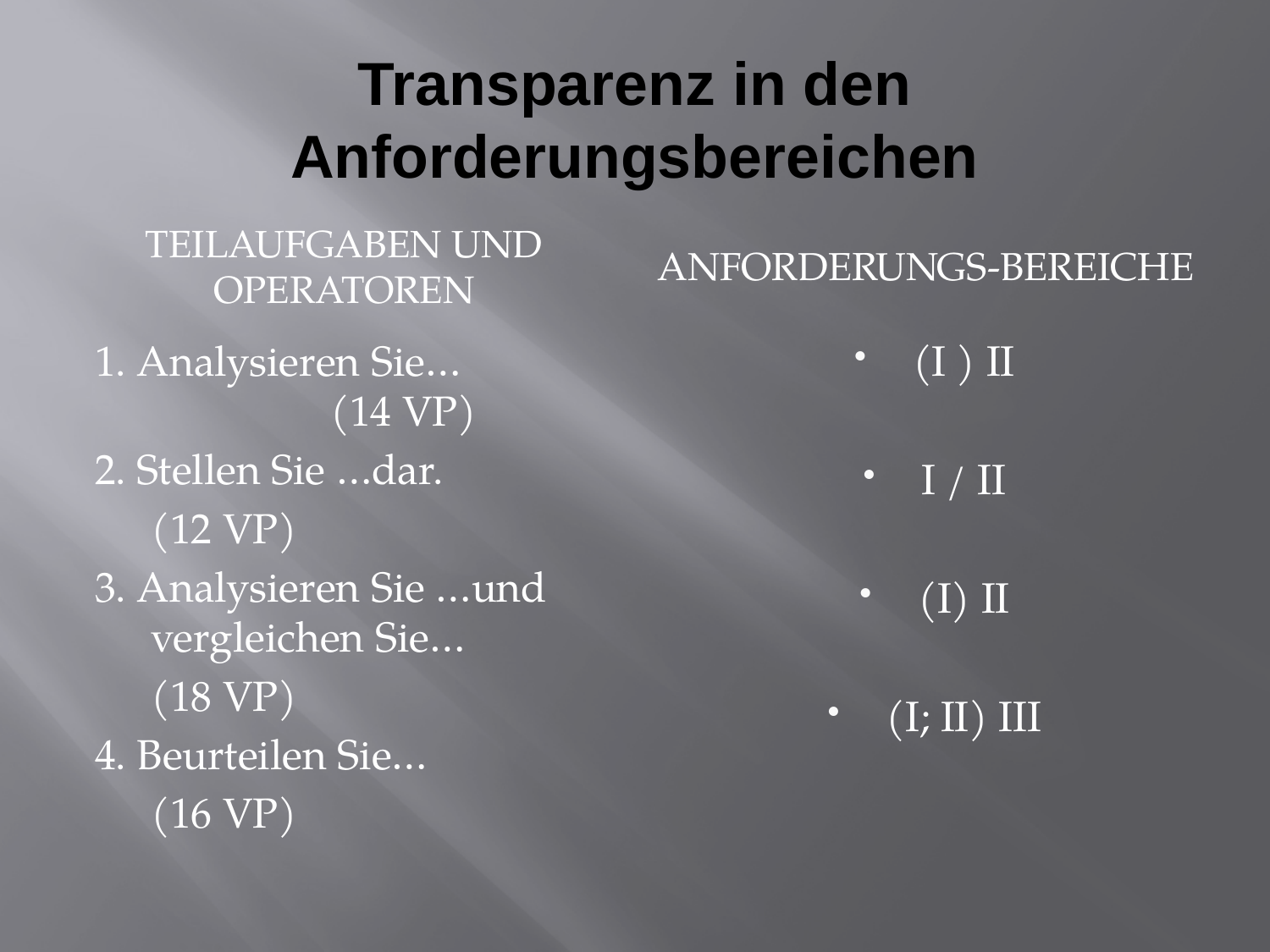

# Transparenz in den Anforderungsbereichen
Teilaufgaben und Operatoren
Anforderungs-bereiche
1. Analysieren Sie… 		                         (14 VP)
2. Stellen Sie …dar.
				(12 VP)
3. Analysieren Sie …und vergleichen Sie…
				(18 VP)
4. Beurteilen Sie…
				(16 VP)
(I ) II

I / II

(I) II

(I; II) III